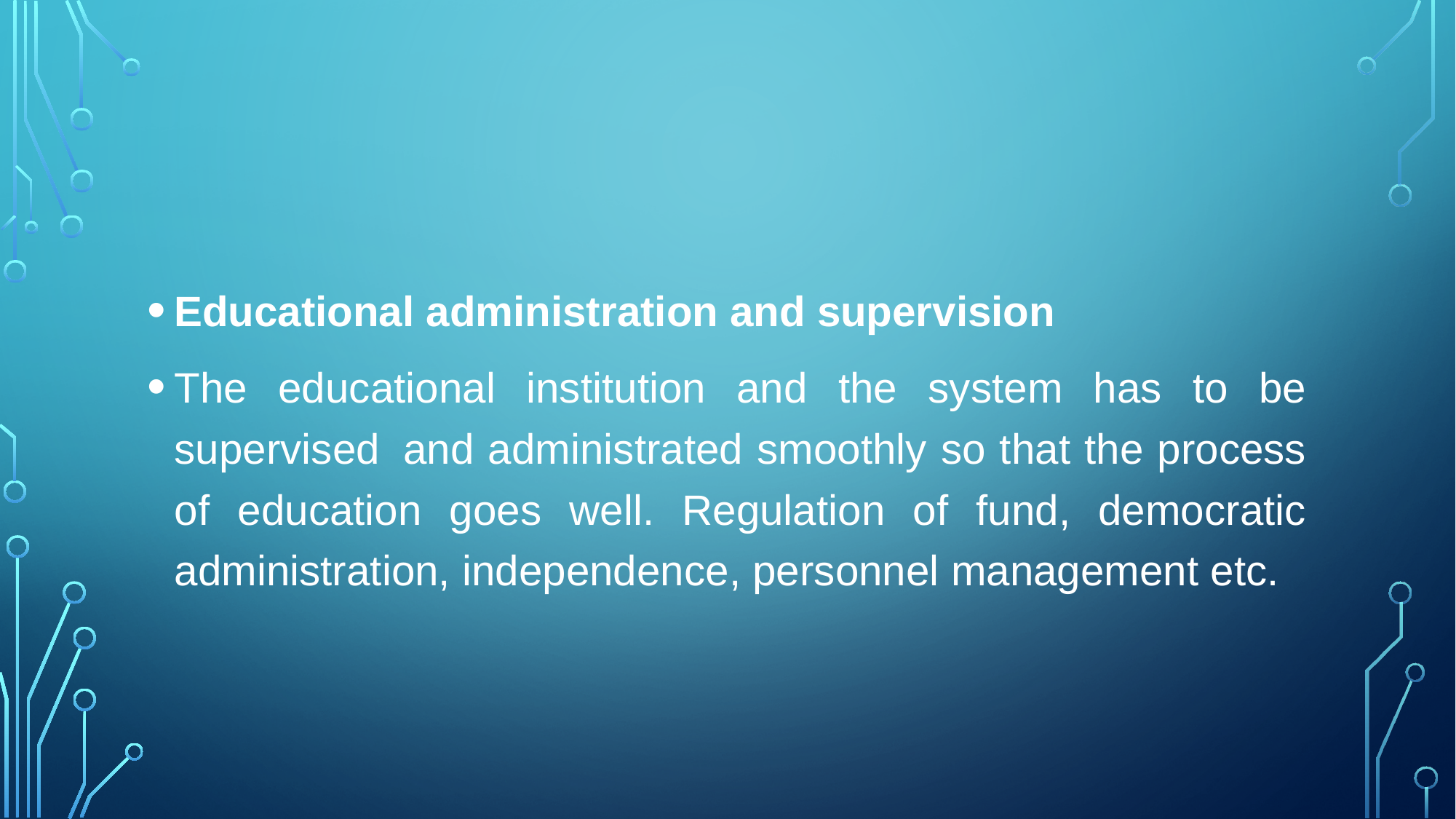

#
Educational administration and supervision
The educational institution and the system has to be supervised  and administrated smoothly so that the process of education goes well. Regulation of fund, democratic administration, independence, personnel management etc.